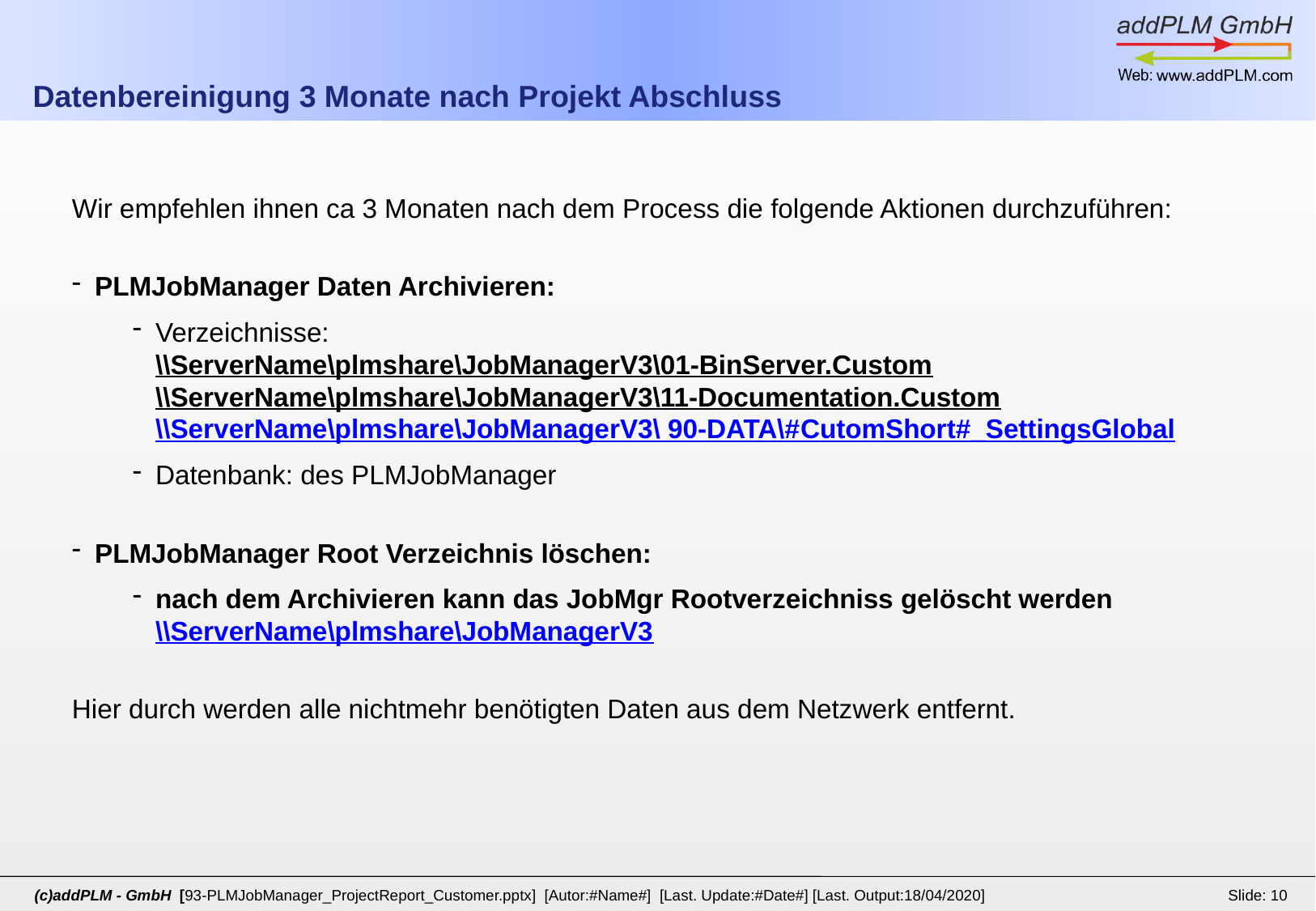

# Datenbereinigung 3 Monate nach Projekt Abschluss
Wir empfehlen ihnen ca 3 Monaten nach dem Process die folgende Aktionen durchzuführen:
PLMJobManager Daten Archivieren:
Verzeichnisse:
\\ServerName\plmshare\JobManagerV3\01-BinServer.Custom
\\ServerName\plmshare\JobManagerV3\11-Documentation.Custom
\\ServerName\plmshare\JobManagerV3\ 90-DATA\#CutomShort#_SettingsGlobal
Datenbank: des PLMJobManager
PLMJobManager Root Verzeichnis löschen:
nach dem Archivieren kann das JobMgr Rootverzeichniss gelöscht werden
\\ServerName\plmshare\JobManagerV3
Hier durch werden alle nichtmehr benötigten Daten aus dem Netzwerk entfernt.